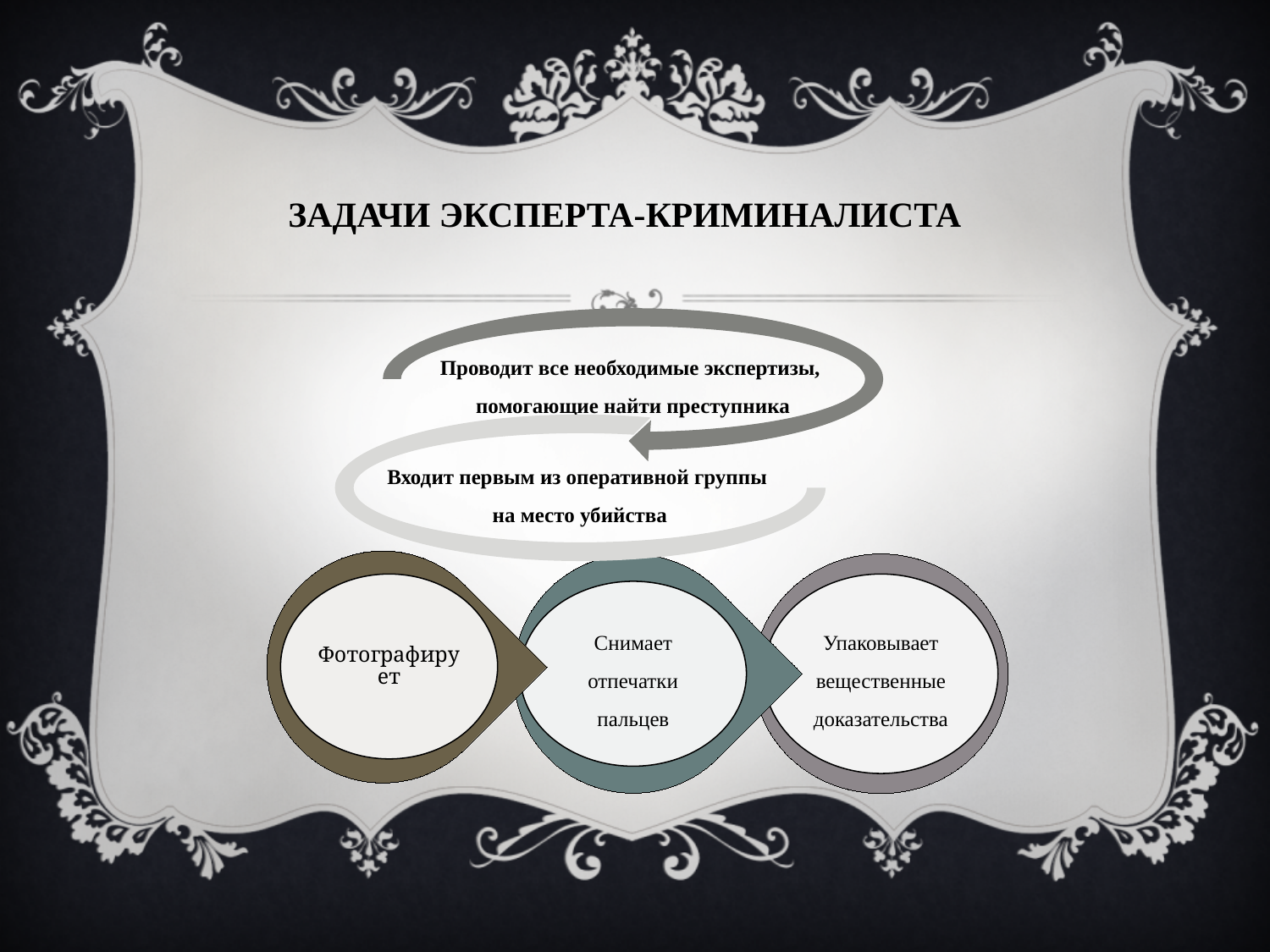

#
Задачи ЭКСПЕРТА-Криминалиста
Проводит все необходимые экспертизы,
помогающие найти преступника
Входит первым из оперативной группы
на место убийства
Упаковывает вещественные доказательства
Снимает отпечатки пальцев
Фотографирует